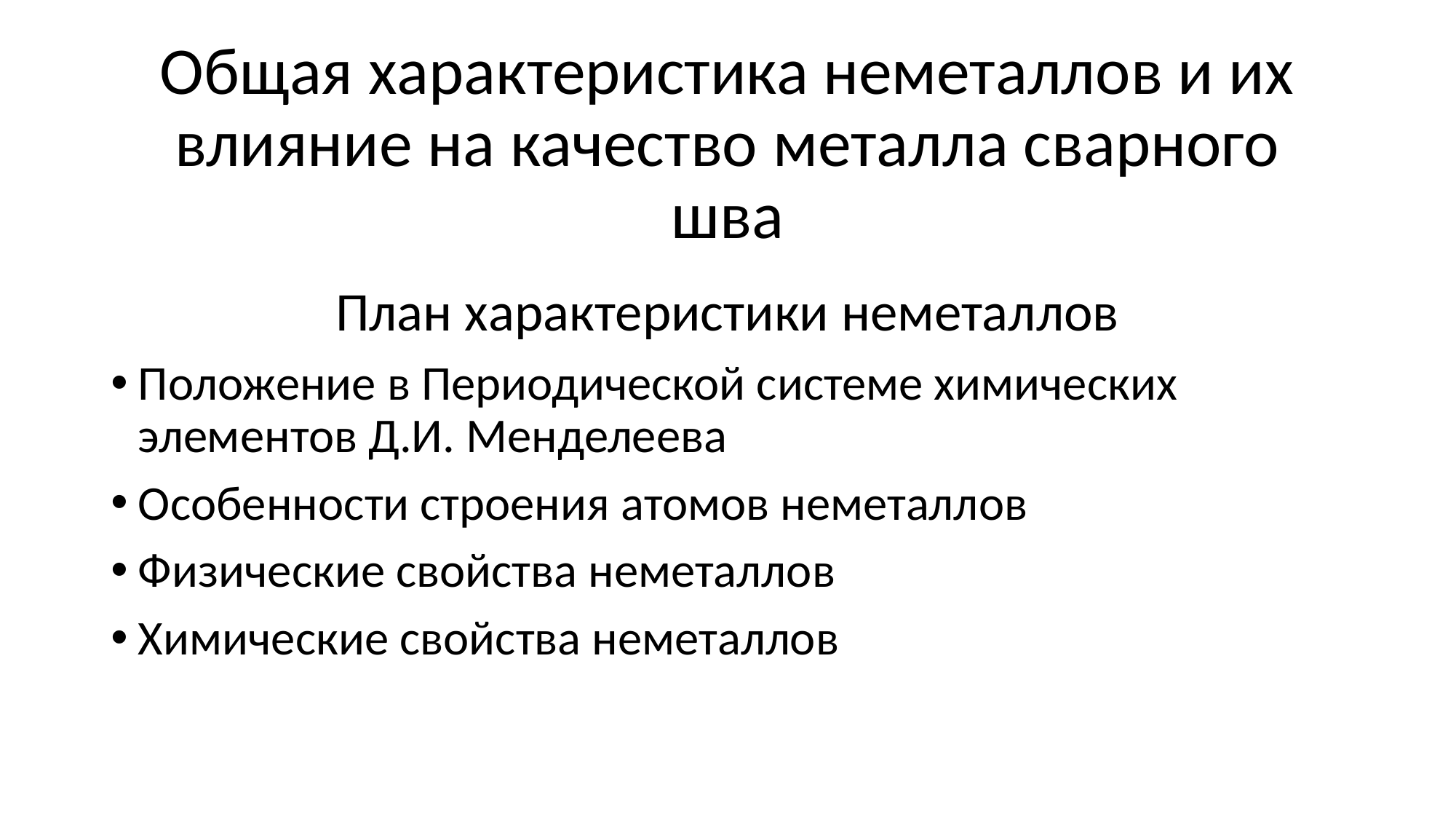

# Общая характеристика неметаллов и их влияние на качество металла сварного шва
План характеристики неметаллов
Положение в Периодической системе химических элементов Д.И. Менделеева
Особенности строения атомов неметаллов
Физические свойства неметаллов
Химические свойства неметаллов